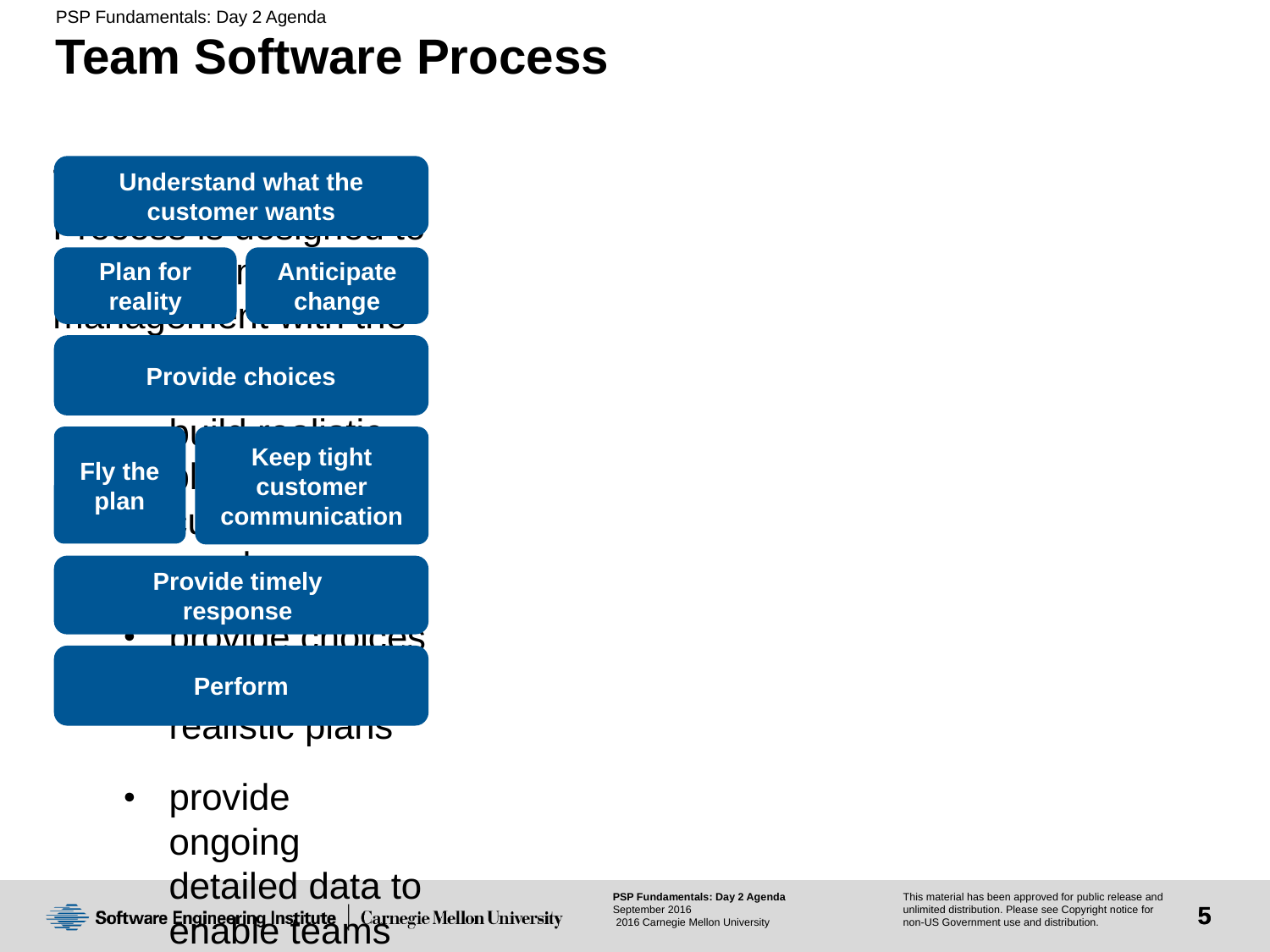

# Team Software Process
Understand what the
customer wants
The Team Software Process is designed to provide teams and management with the ability to
build realistic plans based on customer needs
provide choices based on realistic plans
provide ongoing detailed data to enable teams and management to make sound decisions
produce high quality software products

Plan for reality
Anticipate change
Provide choices
Fly the plan
Keep tight customer
communication
Provide timely
response
Perform